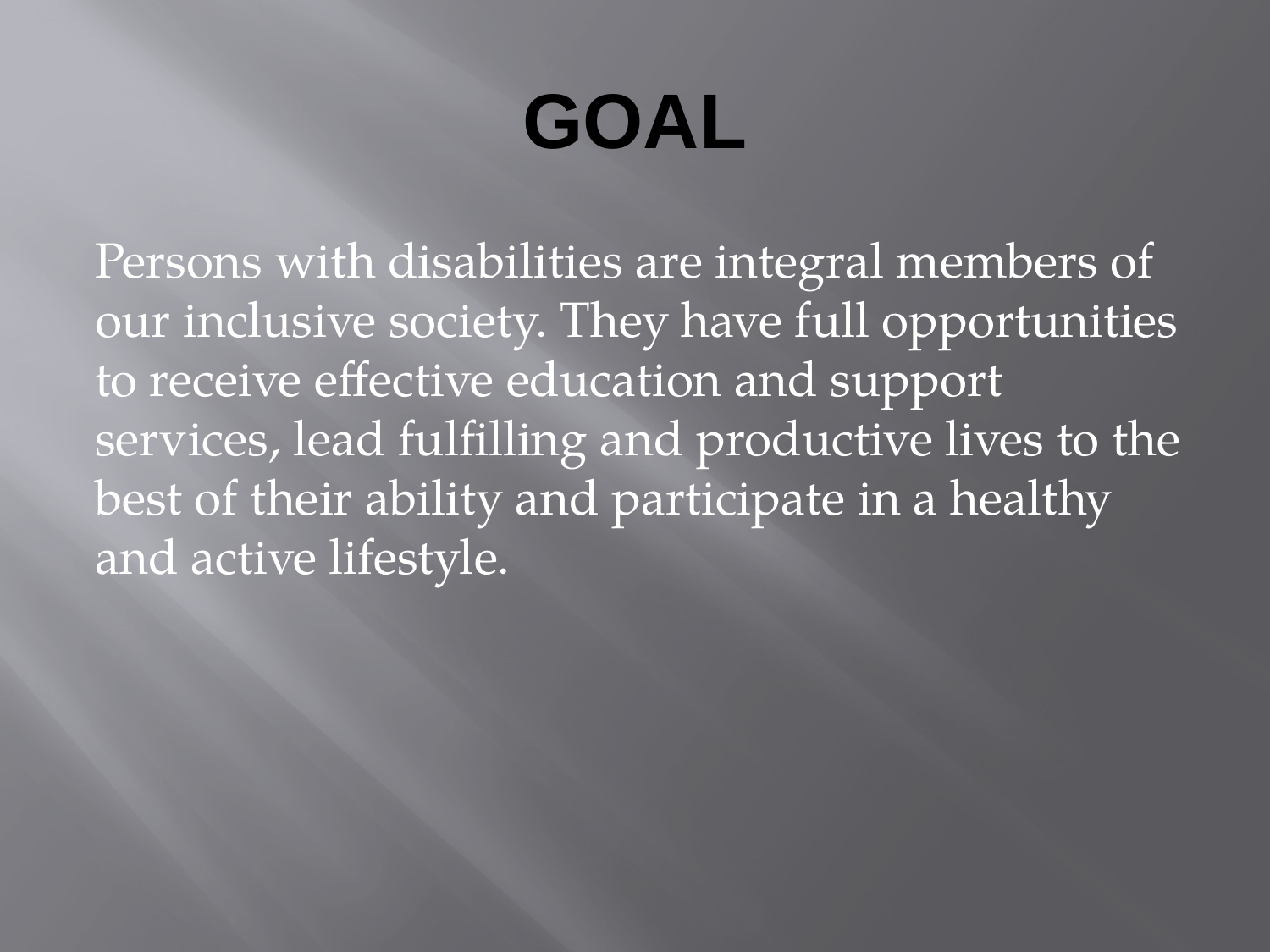

# GOAL
Persons with disabilities are integral members of our inclusive society. They have full opportunities to receive effective education and support services, lead fulfilling and productive lives to the best of their ability and participate in a healthy and active lifestyle.